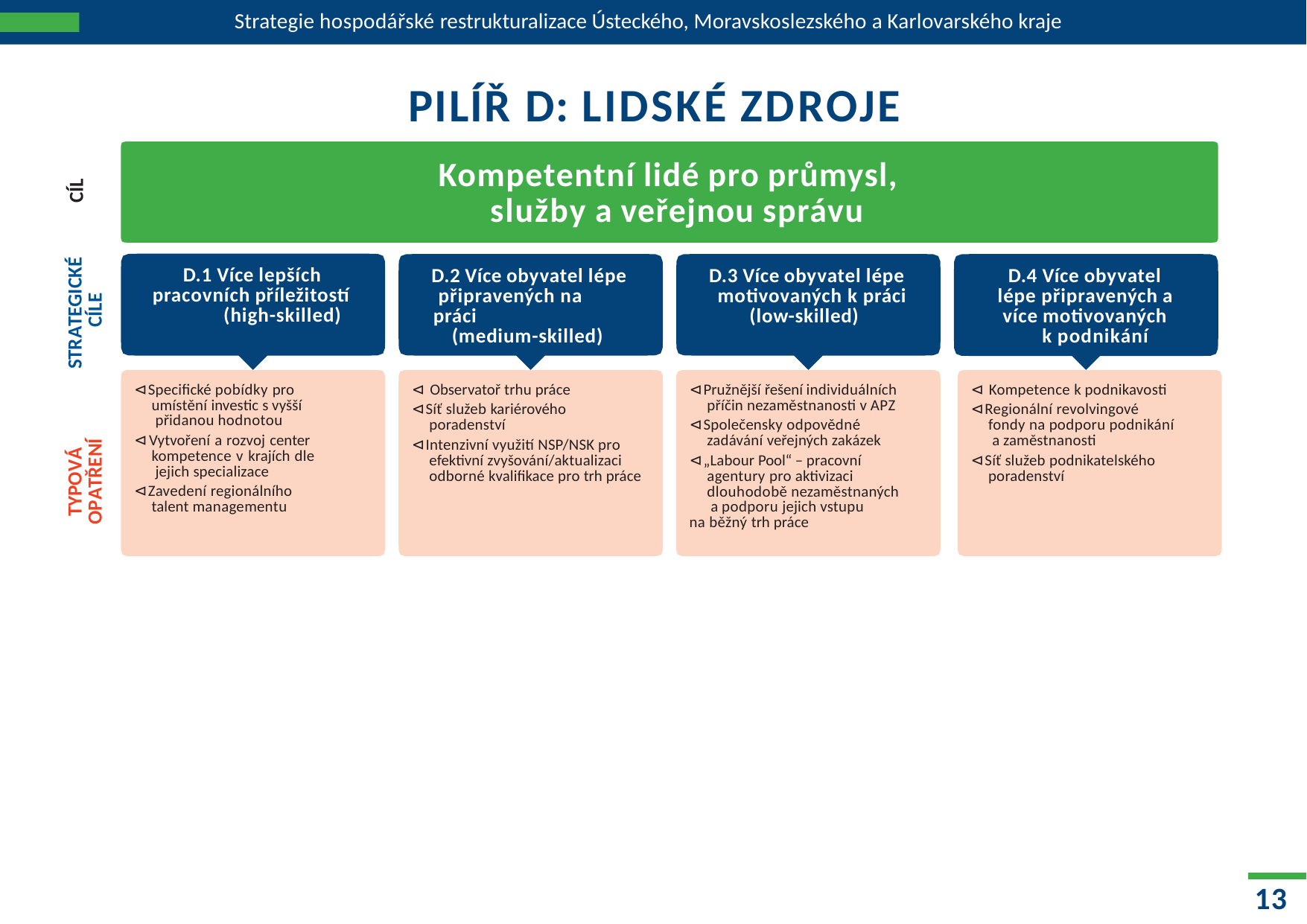

Strategie hospodářské restrukturalizace Ústeckého, Moravskoslezského a Karlovarského kraje

# PILÍŘ D: LIDSKÉ ZDROJE

Kompetentní lidé pro průmysl,  služby a veřejnou správu
CÍL
STRATEGICKÉ CÍLE

D.1 Více lepších  pracovních příležitostí
(high-skilled)
D.2 Více obyvatel lépe  připravených na práci
(medium-skilled)
D.3 Více obyvatel lépe  motivovaných k práci
(low-skilled)
D.4 Více obyvatel  lépe připravených a  více motivovaných
k podnikání

⊲     Observatoř trhu práce
⊲ Síť služeb kariérového  poradenství
⊲ Intenzivní využití NSP/NSK pro  efektivní zvyšování/aktualizaci  odborné kvalifikace pro trh práce
⊲     Kompetence k podnikavosti
⊲ Regionální revolvingové  fondy na podporu podnikání  a zaměstnanosti
⊲ Síť služeb podnikatelského  poradenství
⊲ Specifické pobídky pro  umístění investic s vyšší  přidanou hodnotou
⊲ Vytvoření a rozvoj center  kompetence v krajích dle  jejich specializace
⊲ Zavedení regionálního  talent managementu
⊲ Pružnější řešení individuálních  příčin nezaměstnanosti v APZ
⊲ Společensky odpovědné  zadávání veřejných zakázek
⊲ „Labour Pool“ – pracovní  agentury pro aktivizaci  dlouhodobě nezaměstnaných  a podporu jejich vstupu
na běžný trh práce
TYPOVÁ OPATŘENÍ
13